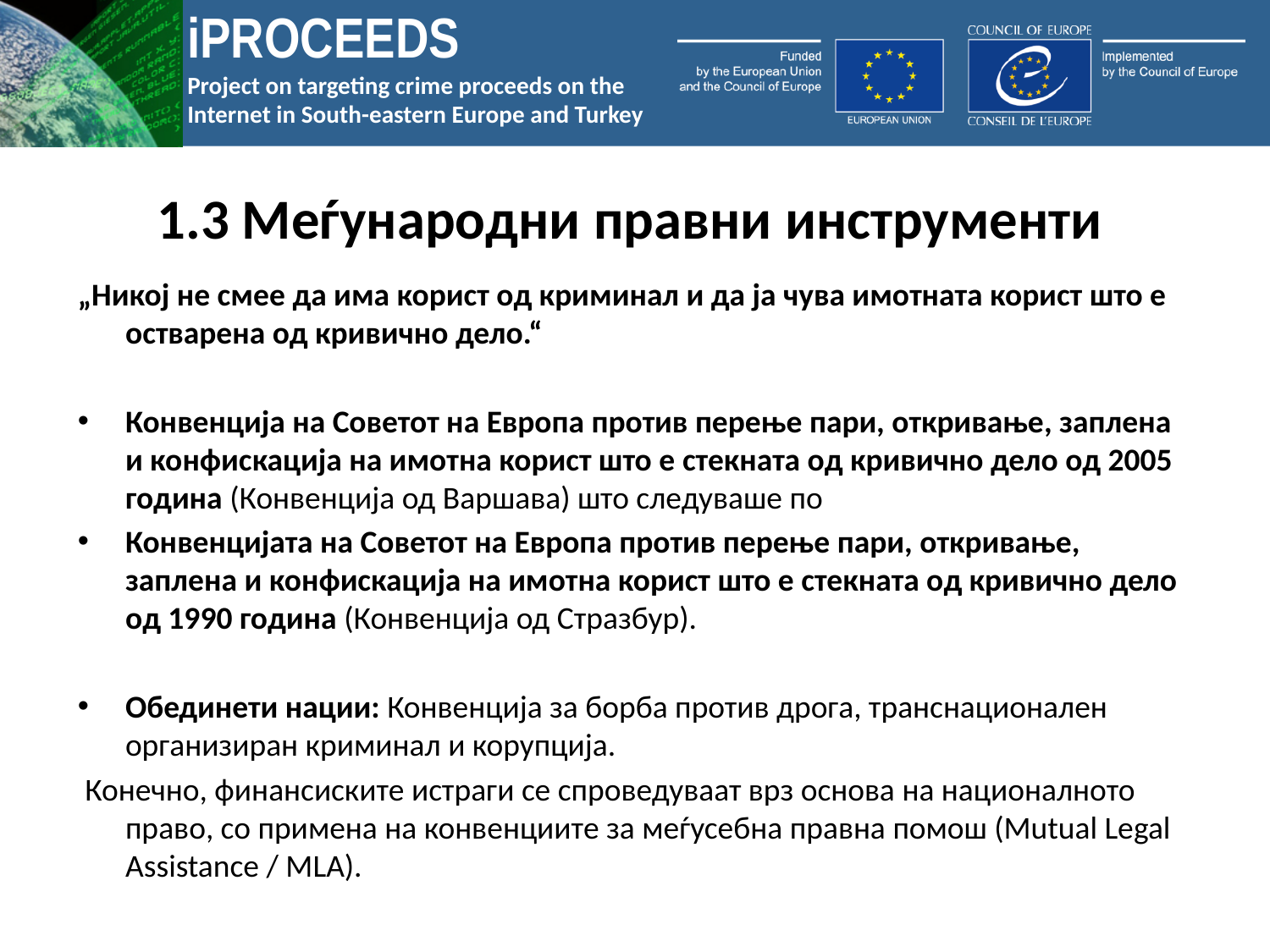

# 1.3 Меѓународни правни инструменти
„Никој не смее да има корист од криминал и да ја чува имотната корист што е остварена од кривично дело.“

Конвенција на Советот на Европа против перење пари, откривање, заплена и конфискација на имотна корист што е стекната од кривично дело од 2005 година (Конвенција од Варшава) што следуваше по
Конвенцијата на Советот на Европа против перење пари, откривање, заплена и конфискација на имотна корист што е стекната од кривично дело од 1990 година (Конвенција од Стразбур).

Обединети нации: Конвенција за борба против дрога, транснационален организиран криминал и корупција.
 Конечно, финансиските истраги се спроведуваат врз основа на националното право, со примена на конвенциите за меѓусебна правна помош (Mutual Legal Assistance / MLA).